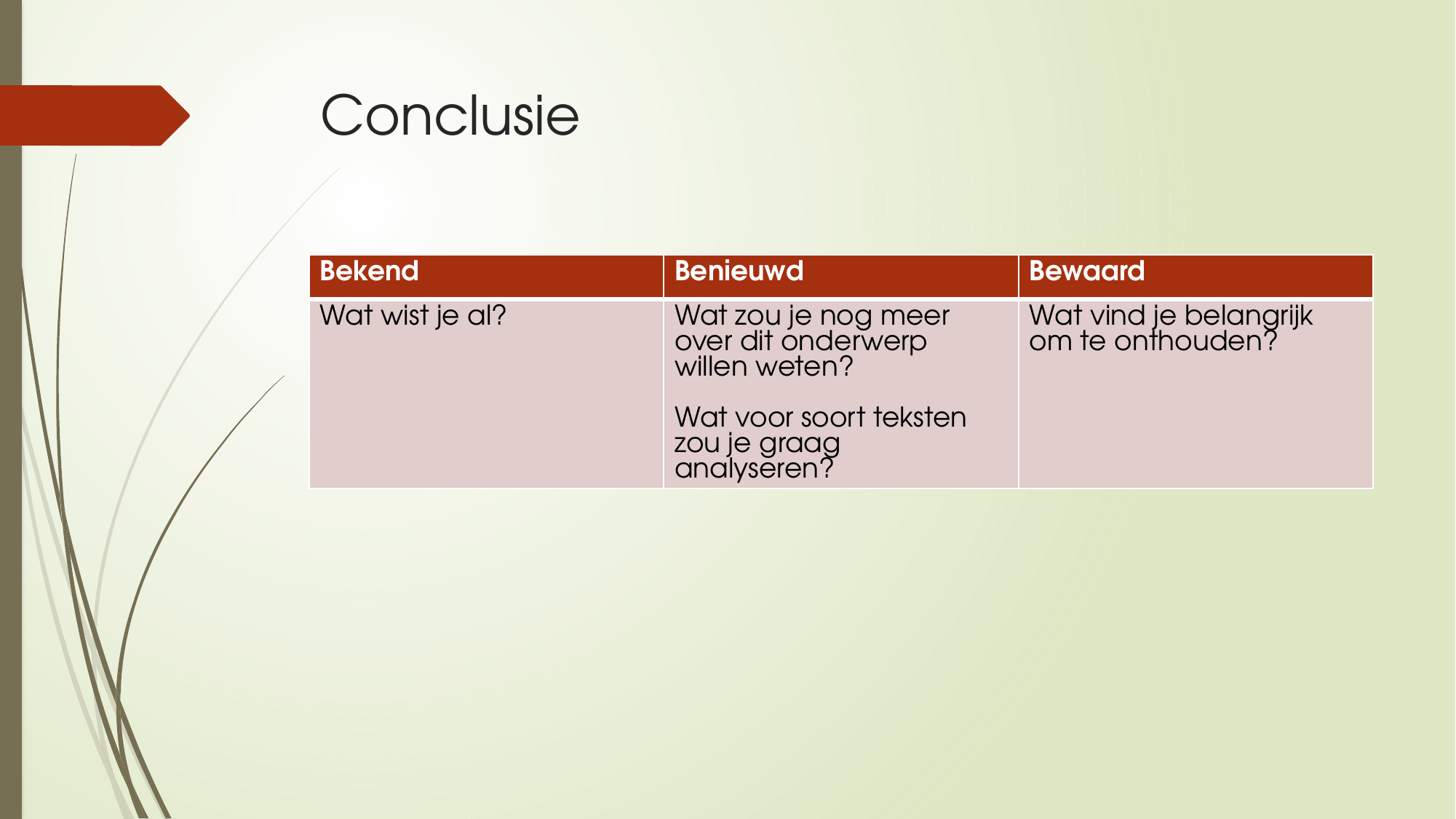

# Conclusie
| Bekend | Benieuwd | Bewaard |
| --- | --- | --- |
| Wat wist je al? | Wat zou je nog meer over dit onderwerp willen weten? Wat voor soort teksten zou je graag analyseren? | Wat vind je belangrijk om te onthouden? |